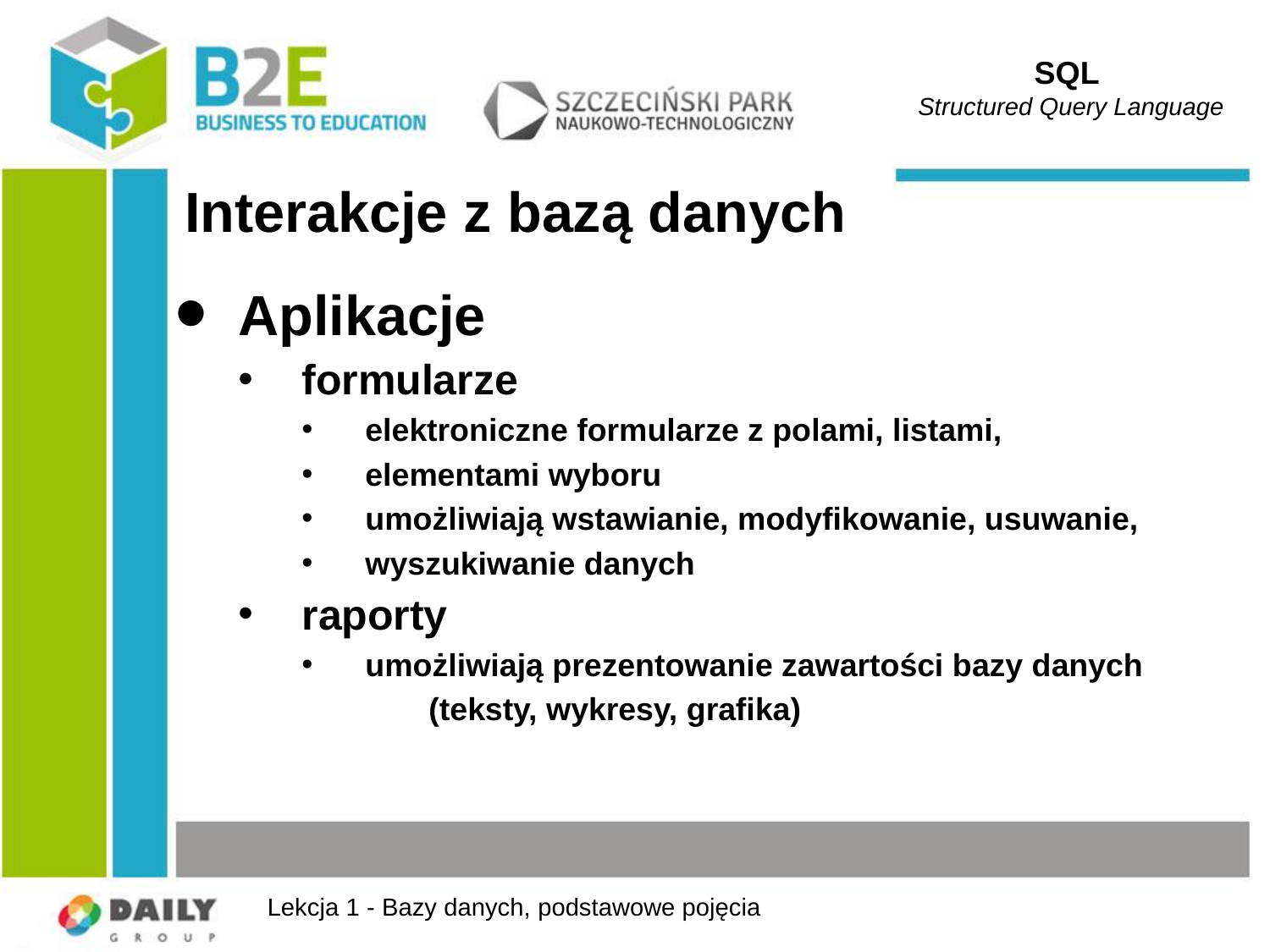

SQL
Structured Query Language
# Interakcje z bazą danych
Aplikacje
formularze
elektroniczne formularze z polami, listami,
elementami wyboru
umożliwiają wstawianie, modyfikowanie, usuwanie,
wyszukiwanie danych
raporty
umożliwiają prezentowanie zawartości bazy danych
	(teksty, wykresy, grafika)

Lekcja 1 - Bazy danych, podstawowe pojęcia